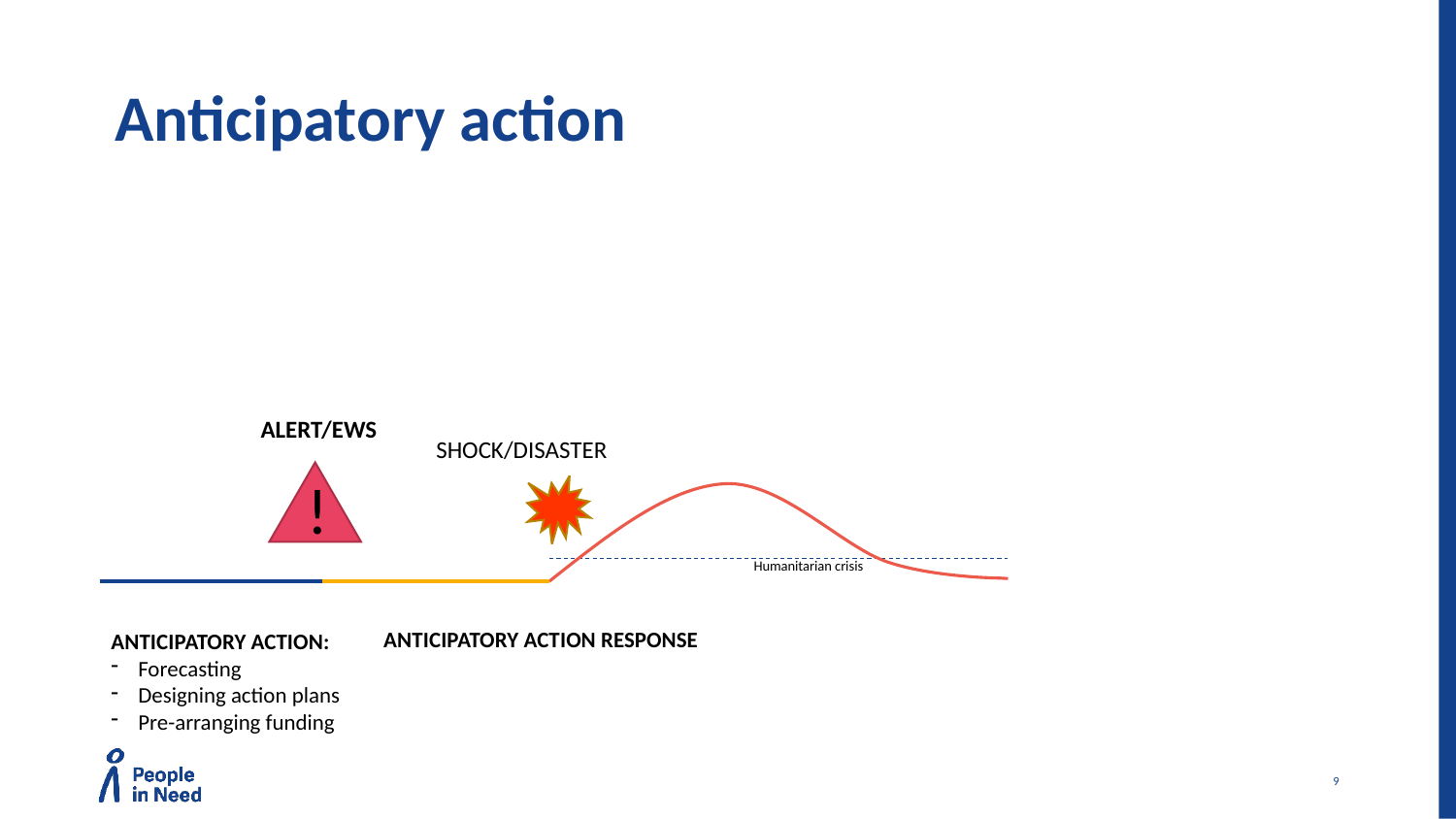

# Anticipatory action

ALERT/EWS
SHOCK/DISASTER
!

Humanitarian crisis
Anticipatory action response
Anticipatory action:
Forecasting
Designing action plans
Pre-arranging funding